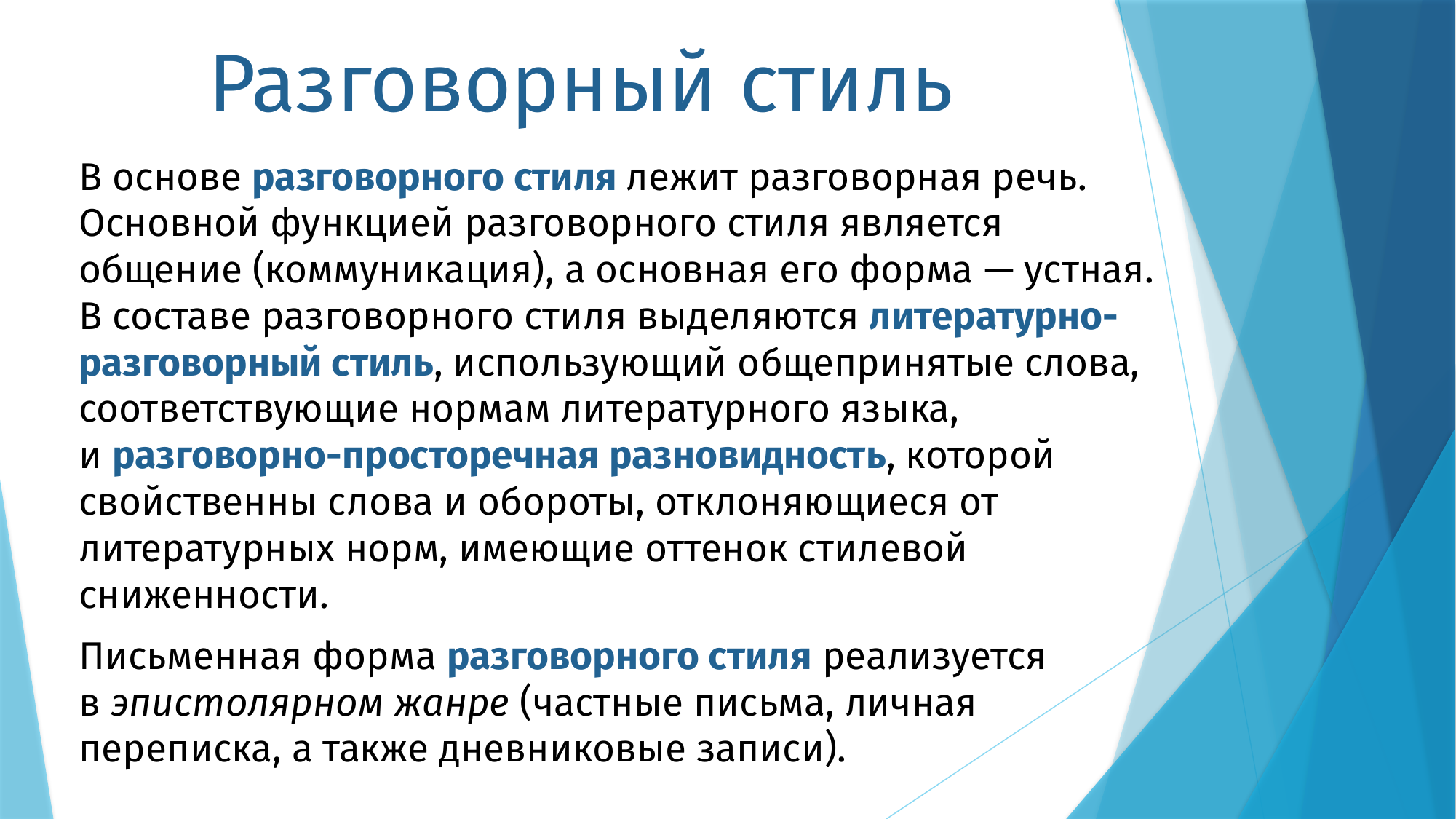

# Разговорный стиль
В основе разговорного стиля лежит разговорная речь. Основной функцией разговорного стиля является общение (коммуникация), а основная его форма — устная. В составе разговорного стиля выделяются литературно-разговорный стиль, использующий общепринятые слова, соответствующие нормам литературного языка, и разговорно-просторечная разновидность, которой свойственны слова и обороты, отклоняющиеся от литературных норм, имеющие оттенок стилевой сниженности.
Письменная форма разговорного стиля реализуется в эпистолярном жанре (частные письма, личная переписка, а также дневниковые записи).